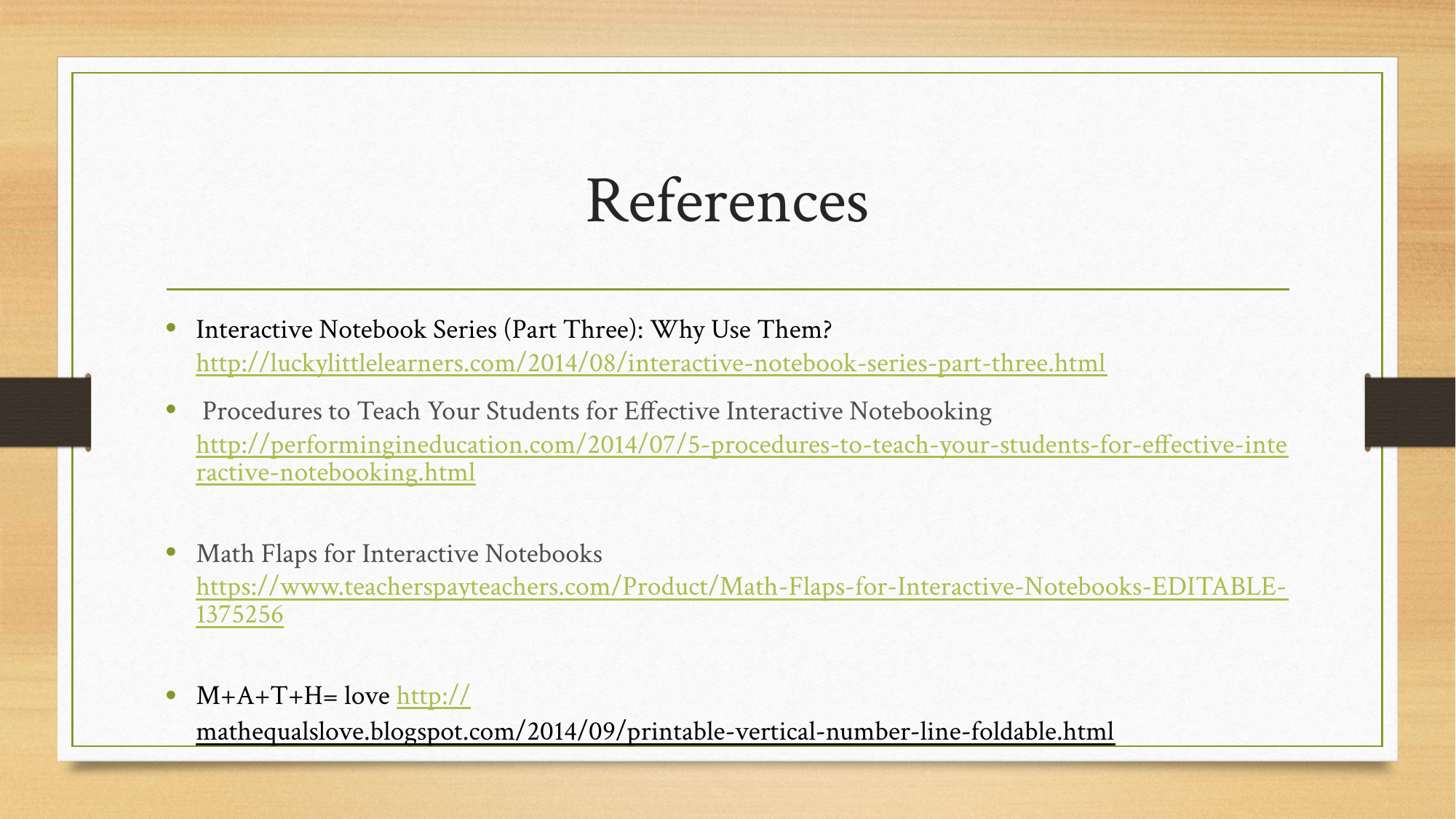

# References
Interactive Notebook Series (Part Three): Why Use Them?   http://luckylittlelearners.com/2014/08/interactive-notebook-series-part-three.html
 Procedures to Teach Your Students for Effective Interactive Notebooking http://performingineducation.com/2014/07/5-procedures-to-teach-your-students-for-effective-interactive-notebooking.html
Math Flaps for Interactive Notebooks   https://www.teacherspayteachers.com/Product/Math-Flaps-for-Interactive-Notebooks-EDITABLE-1375256
M+A+T+H= love http://mathequalslove.blogspot.com/2014/09/printable-vertical-number-line-foldable.html